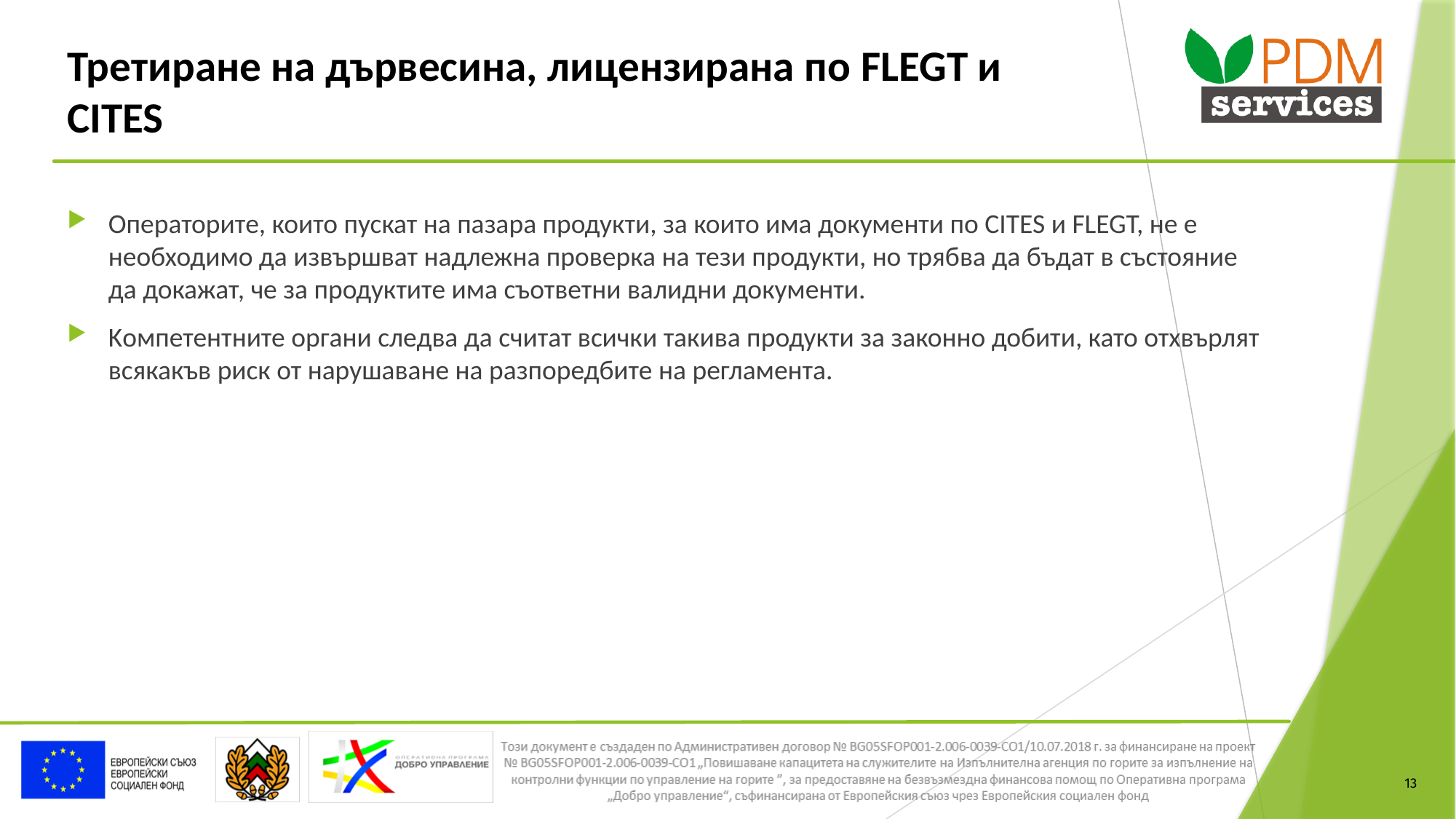

# Третиране на дървесина, лицензирана по FLEGT и CITES
Oператорите, които пускат на пазара продукти, за които има документи по CITES и FLEGT, не е необходимо да извършват надлежна проверка на тези продукти, но трябва да бъдат в състояние да докажат, че за продуктите има съответни валидни документи.
Kомпетентните органи следва да считат всички такива продукти за законно добити, като отхвърлят всякакъв риск от нарушаване на разпоредбите на регламента.
13